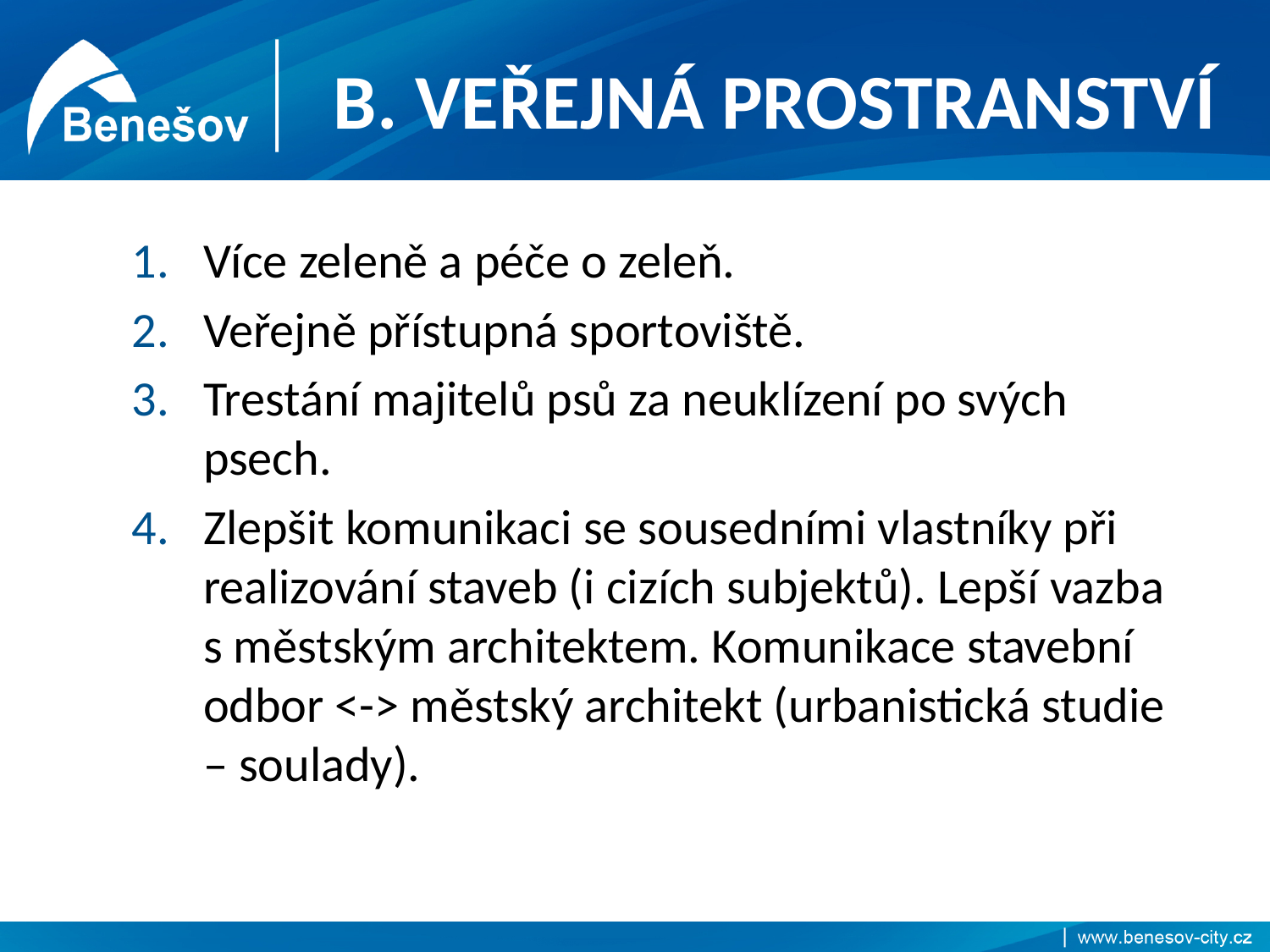

# B. VEŘEJNÁ PROSTRANSTVÍ
Více zeleně a péče o zeleň.
Veřejně přístupná sportoviště.
Trestání majitelů psů za neuklízení po svých psech.
Zlepšit komunikaci se sousedními vlastníky při realizování staveb (i cizích subjektů). Lepší vazba s městským architektem. Komunikace stavební odbor <-> městský architekt (urbanistická studie – soulady).